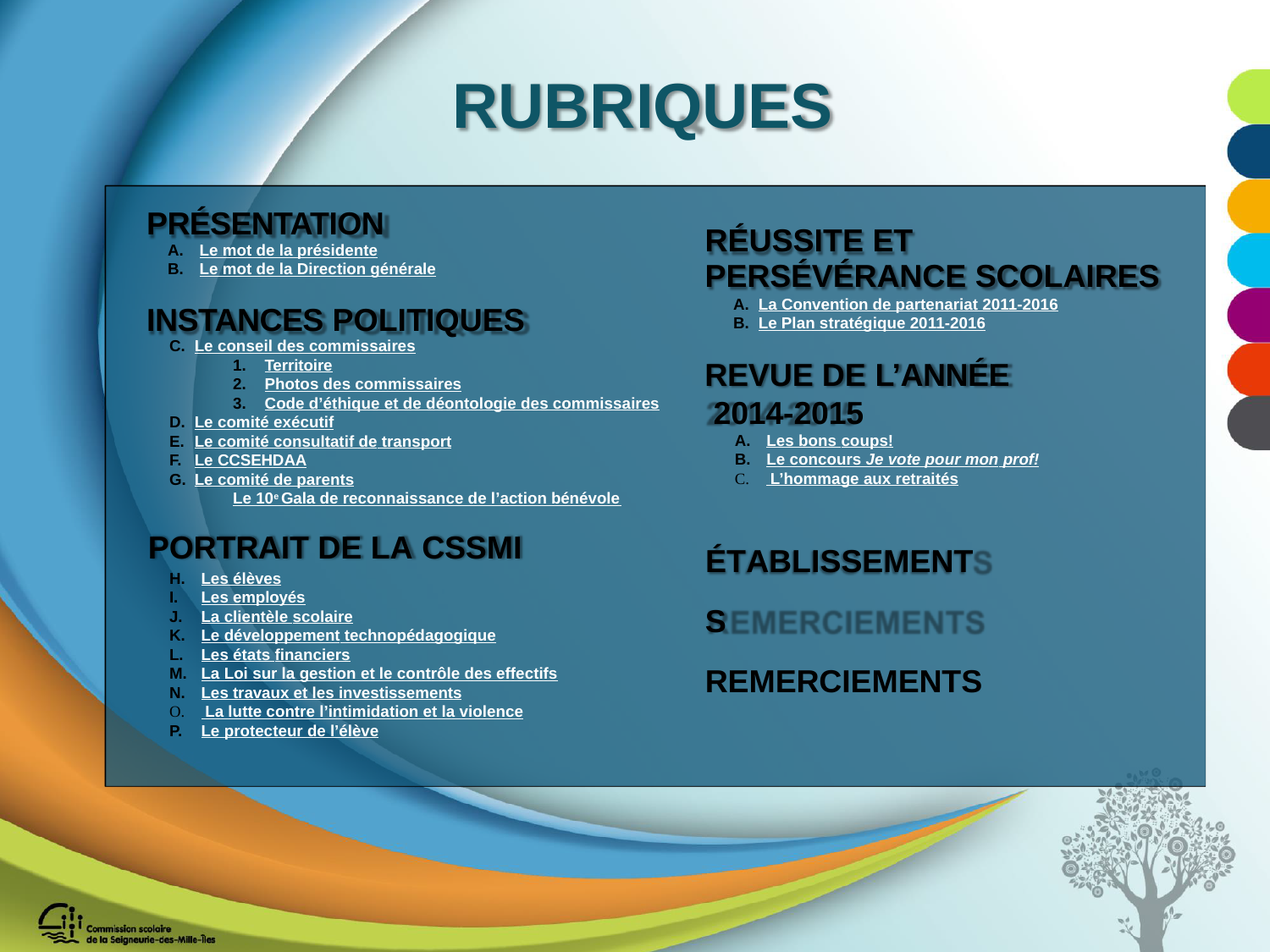

# RUBRIQUES

PRÉSENTATION
Le mot de la présidente
Le mot de la Direction générale

INSTANCES POLITIQUES
Le conseil des commissaires
Territoire
Photos des commissaires
Code d’éthique et de déontologie des commissaires
Le comité exécutif
Le comité consultatif de transport
Le CCSEHDAA
Le comité de parents
Le 10e Gala de reconnaissance de l’action bénévole

PORTRAIT DE LA CSSMI
Les élèves
Les employés
La clientèle scolaire
Le développement technopédagogique
Les états financiers
La Loi sur la gestion et le contrôle des effectifs
Les travaux et les investissements
 La lutte contre l’intimidation et la violence
Le protecteur de l’élève

RÉUSSITE ET
PERSÉVÉRANCE SCOLAIRES
La Convention de partenariat 2011-2016
Le Plan stratégique 2011-2016

REVUE DE L’ANNÉE  2014-2015

Les bons coups!
Le concours Je vote pour mon prof!
 L’hommage aux retraités

ÉTABLISSEMENTS  REMERCIEMENTS